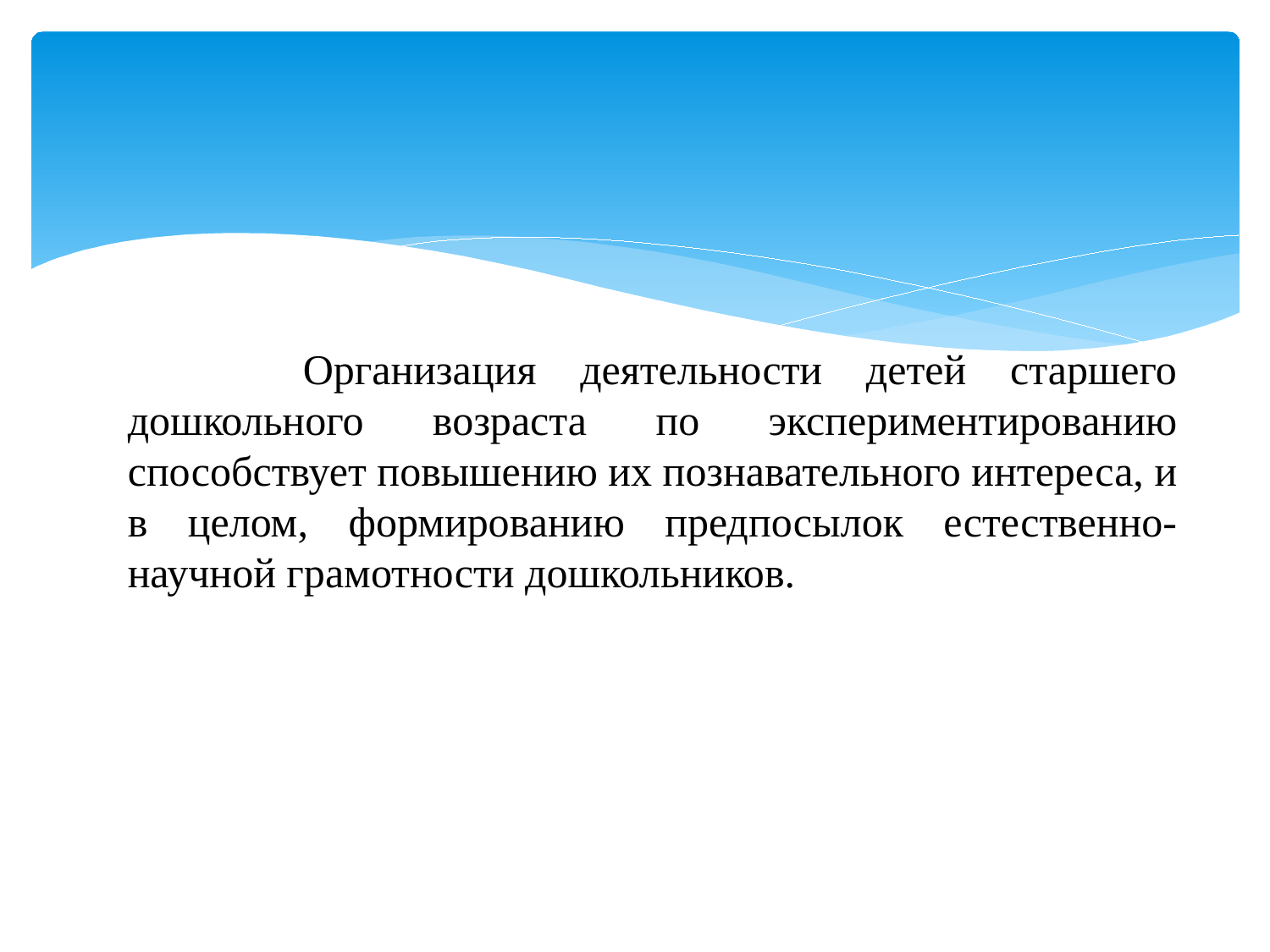

Организация деятельности детей старшего дошкольного возраста по экспериментированию способствует повышению их познавательного интереса, и в целом, формированию предпосылок естественно-научной грамотности дошкольников.